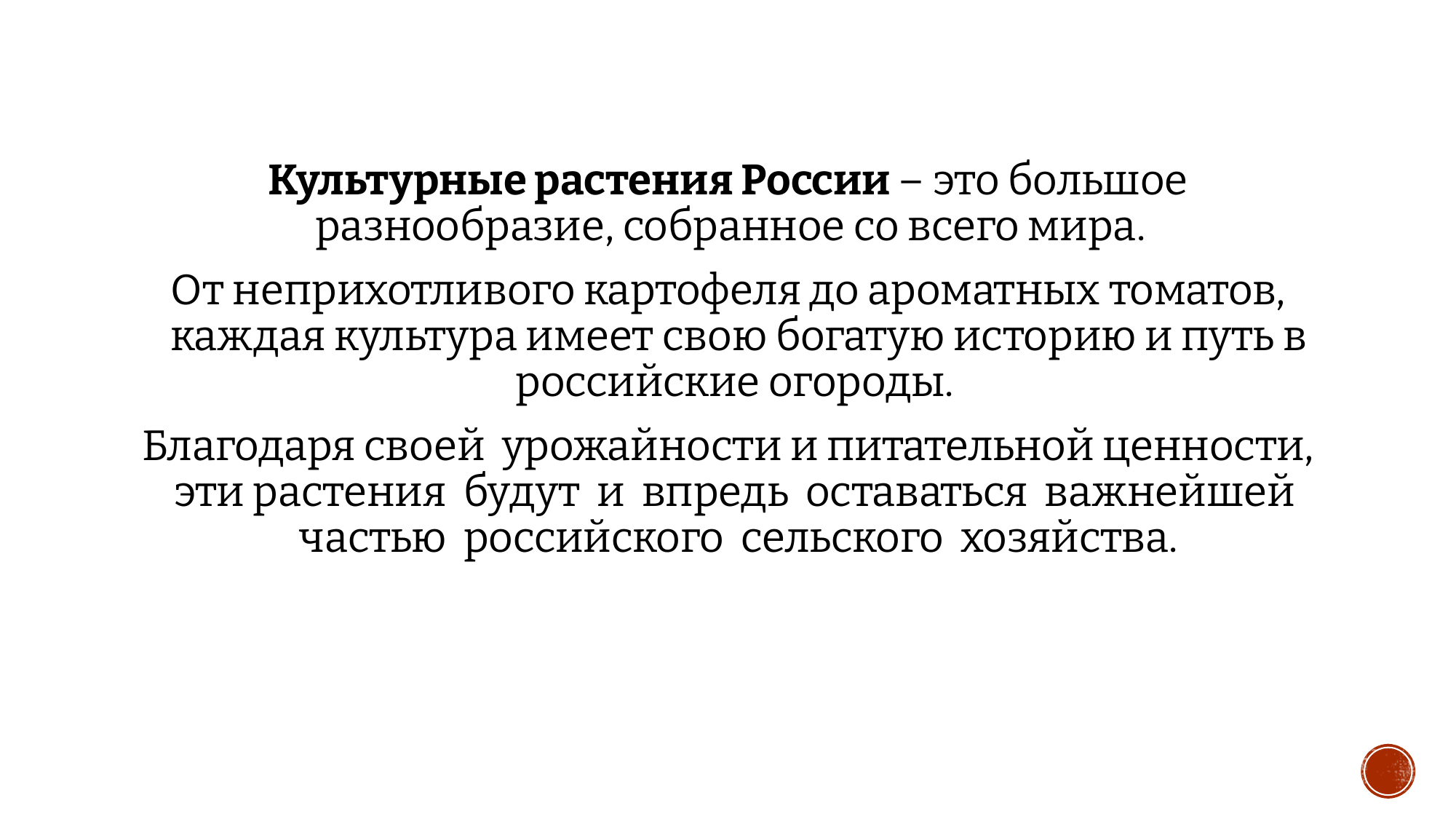

Культурные растения России – это большое разнообразие, собранное со всего мира.
От неприхотливого картофеля до ароматных томатов, каждая культура имеет свою богатую историю и путь в российские огороды.
Благодаря своей  урожайности и питательной ценности, эти растения  будут  и  впредь  оставаться  важнейшей  частью  российского  сельского  хозяйства.